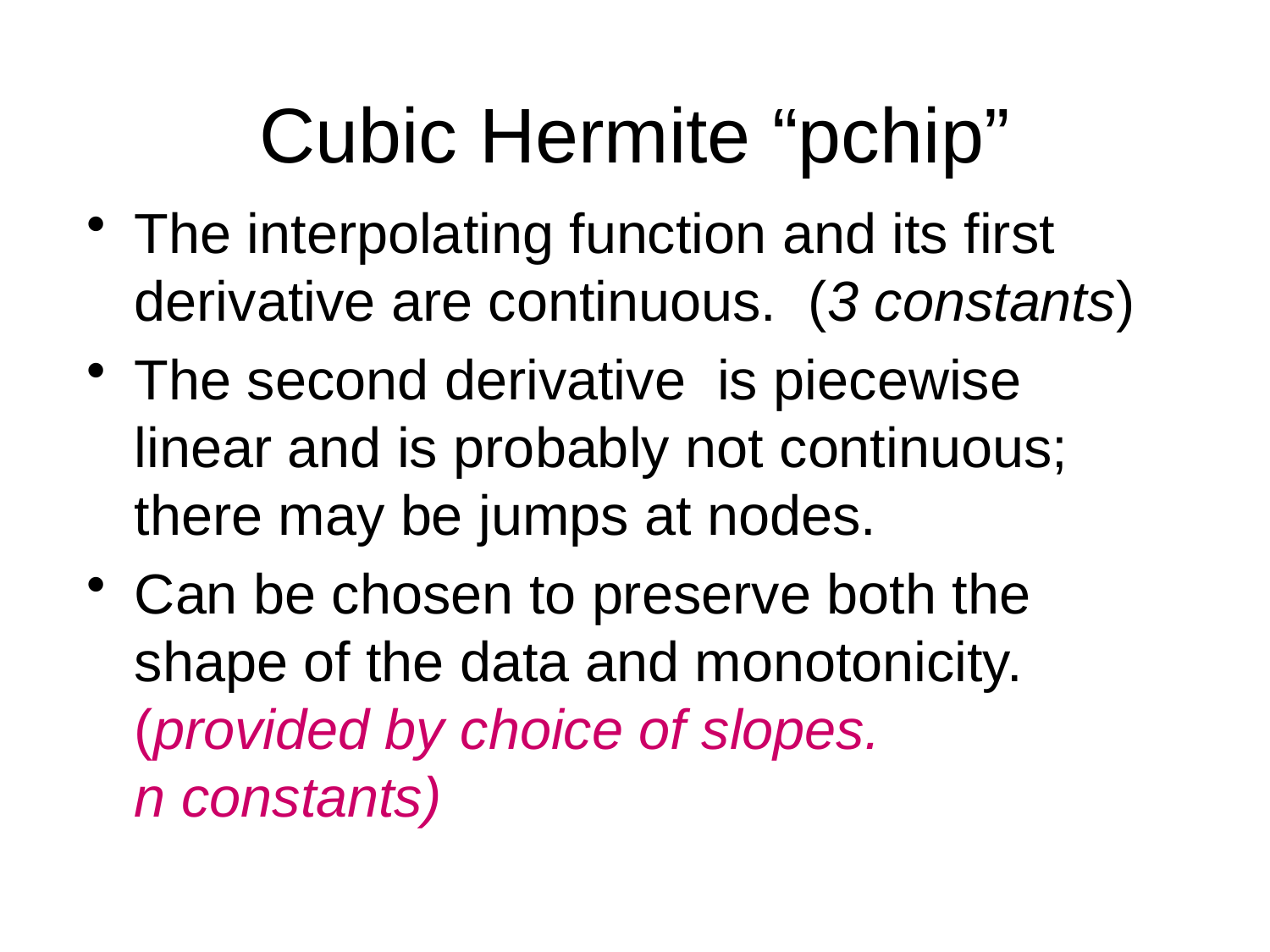

# Cubic Hermite “pchip”
The interpolating function and its first derivative are continuous.  (3 constants)
The second derivative  is piecewise linear and is probably not continuous; there may be jumps at nodes.
Can be chosen to preserve both the shape of the data and monotonicity. (provided by choice of slopes.
n constants)